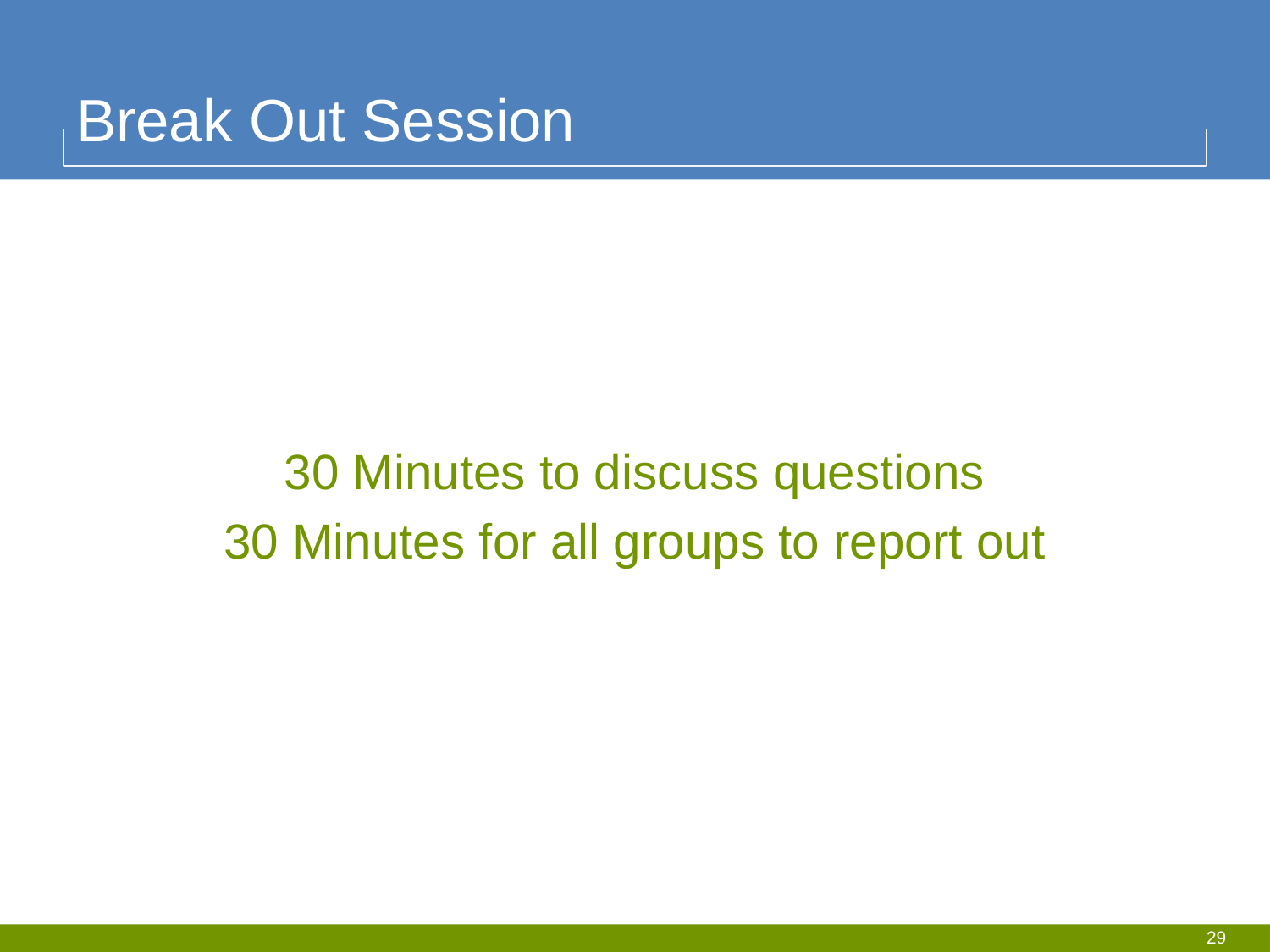

# Break Out Session
30 Minutes to discuss questions
30 Minutes for all groups to report out